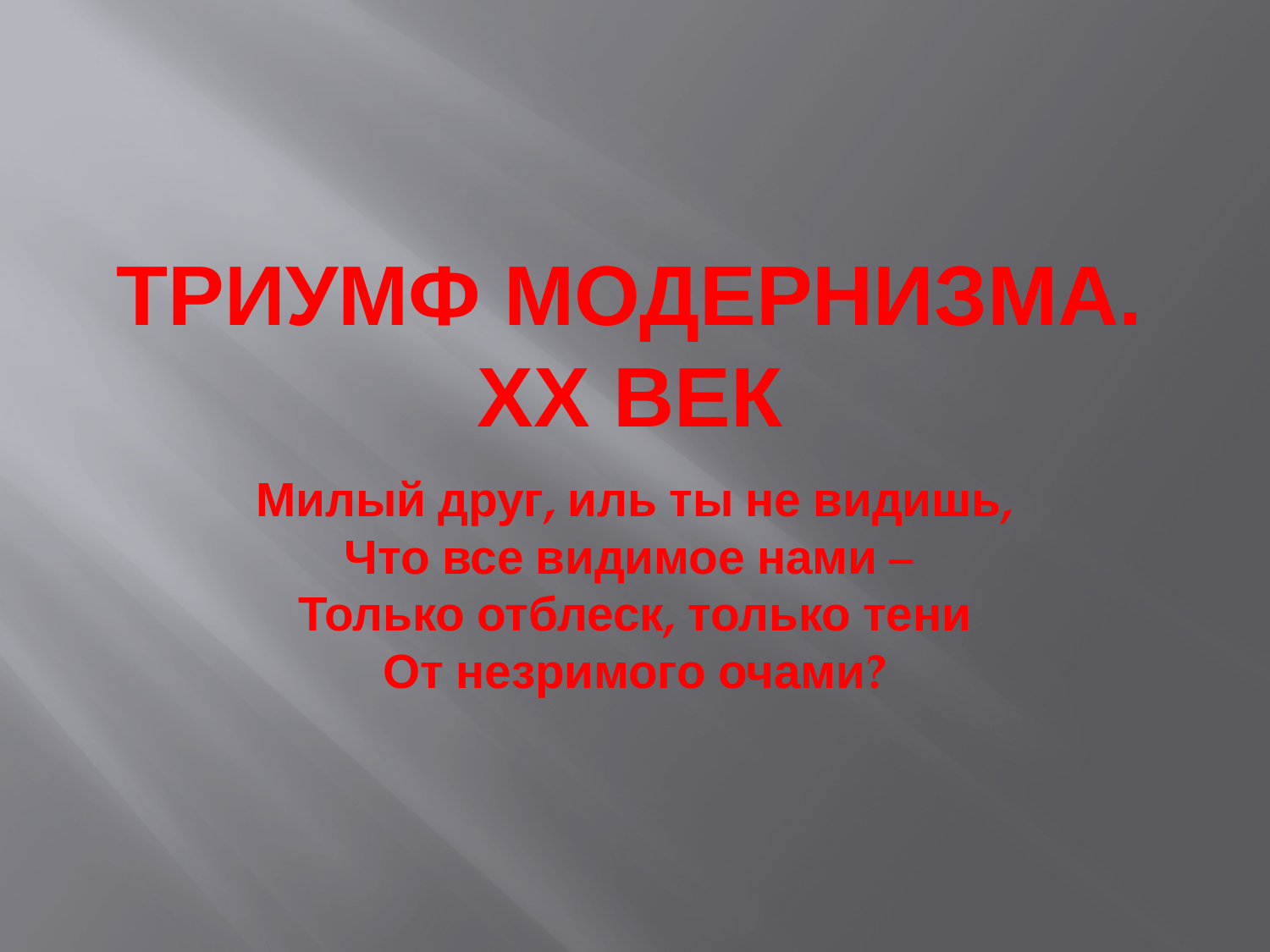

# Триумф модернизма. ХХ век
Милый друг, иль ты не видишь,
Что все видимое нами – 
Только отблеск, только тени
От незримого очами?